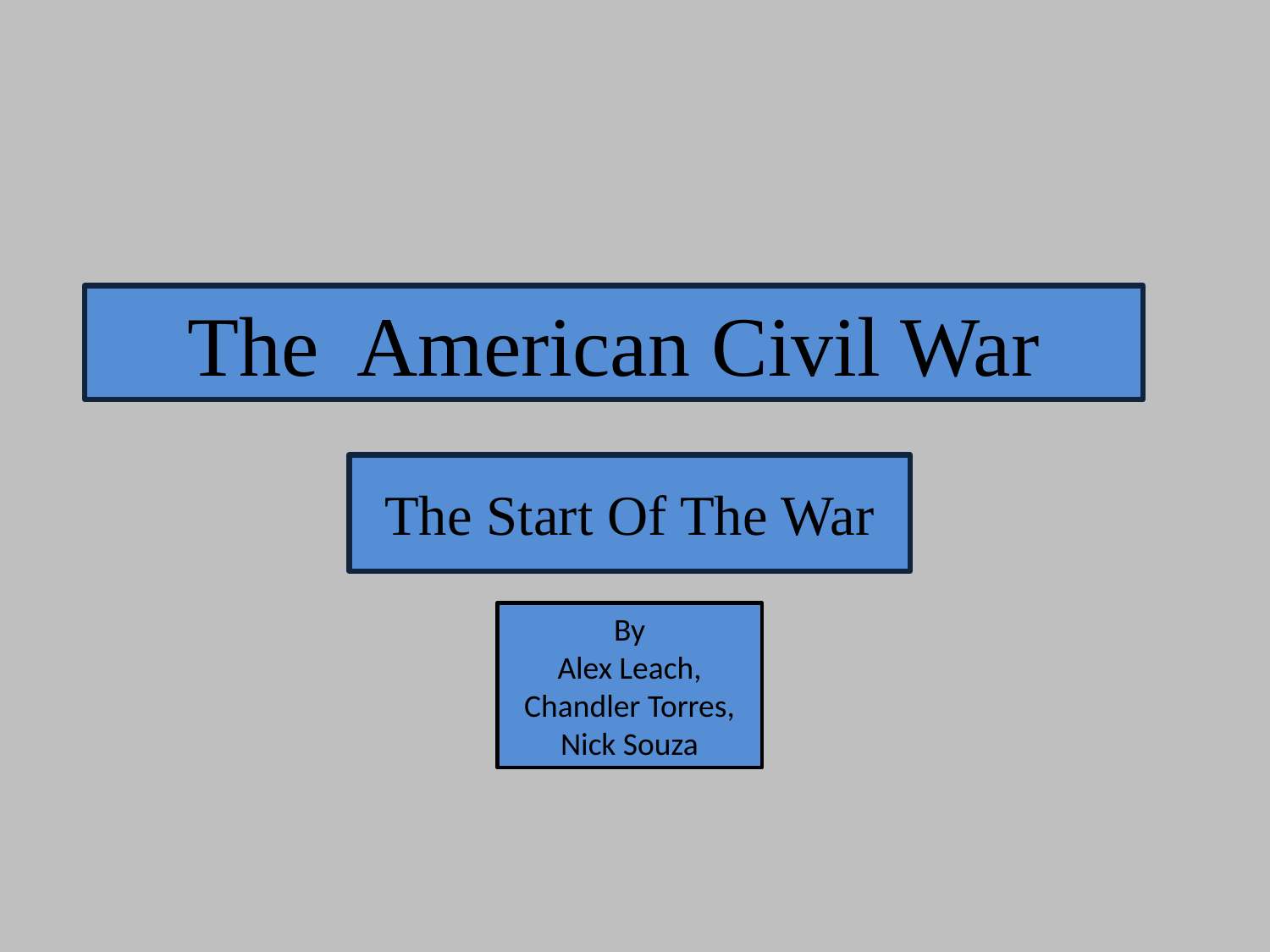

The  American Civil War
# The Start Of The War
By
Alex Leach, Chandler Torres, Nick Souza